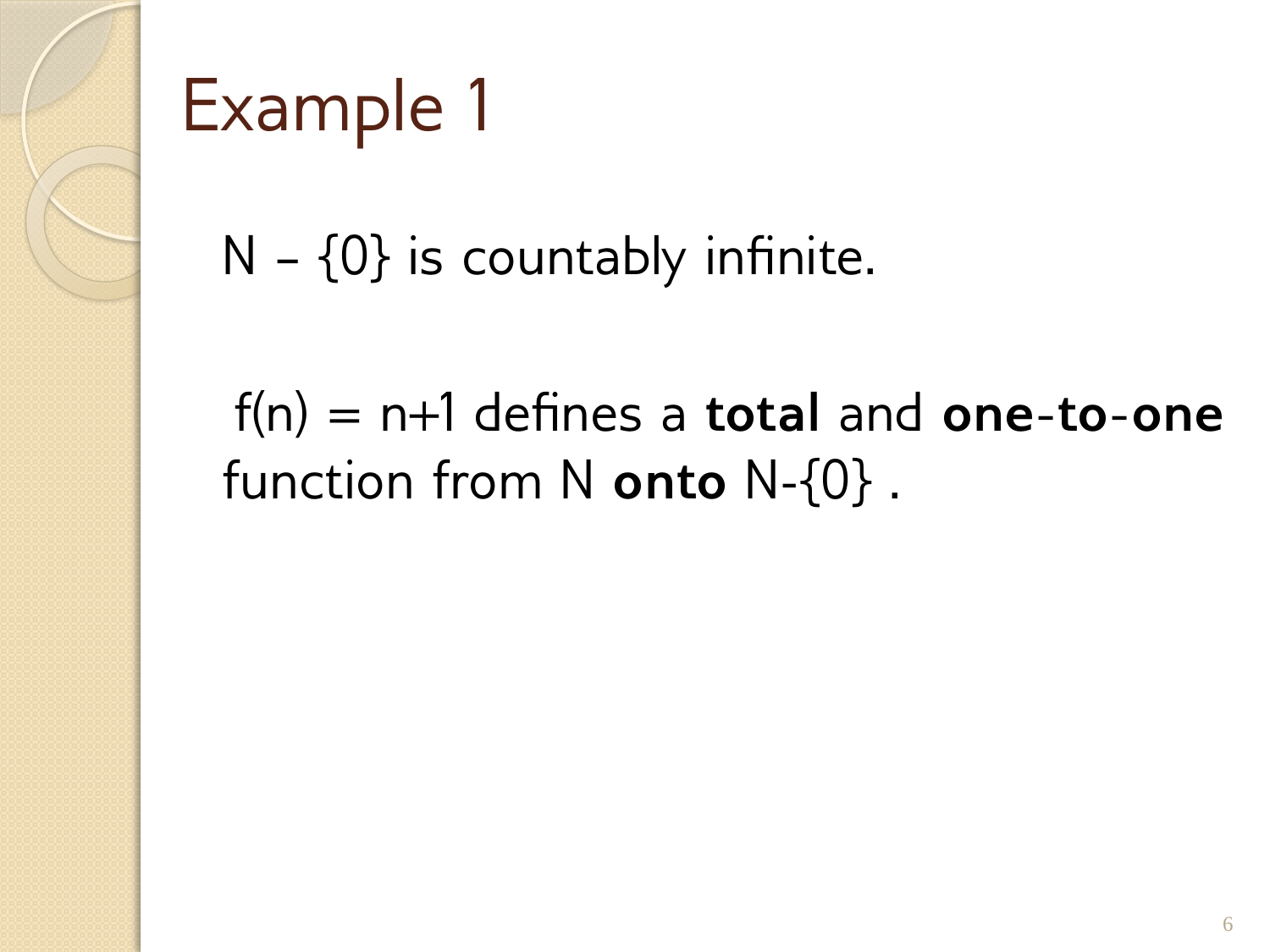

# Example 1
	N – {0} is countably infinite.

   f(n) = n+1 defines a total and one-to-one function from N onto N-{0} .
6